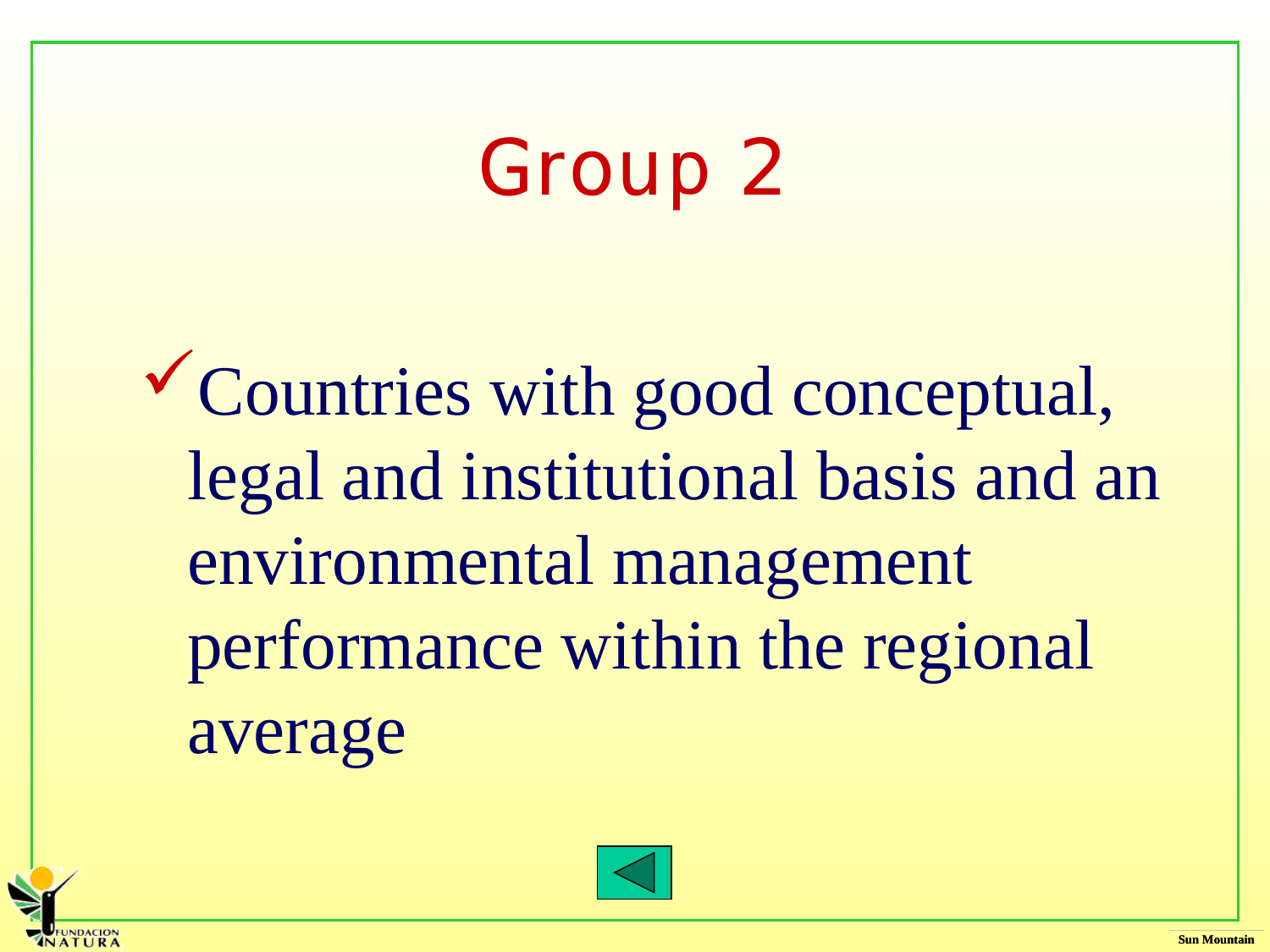

# Group 2
Countries with good conceptual, legal and institutional basis and an environmental management performance within the regional average